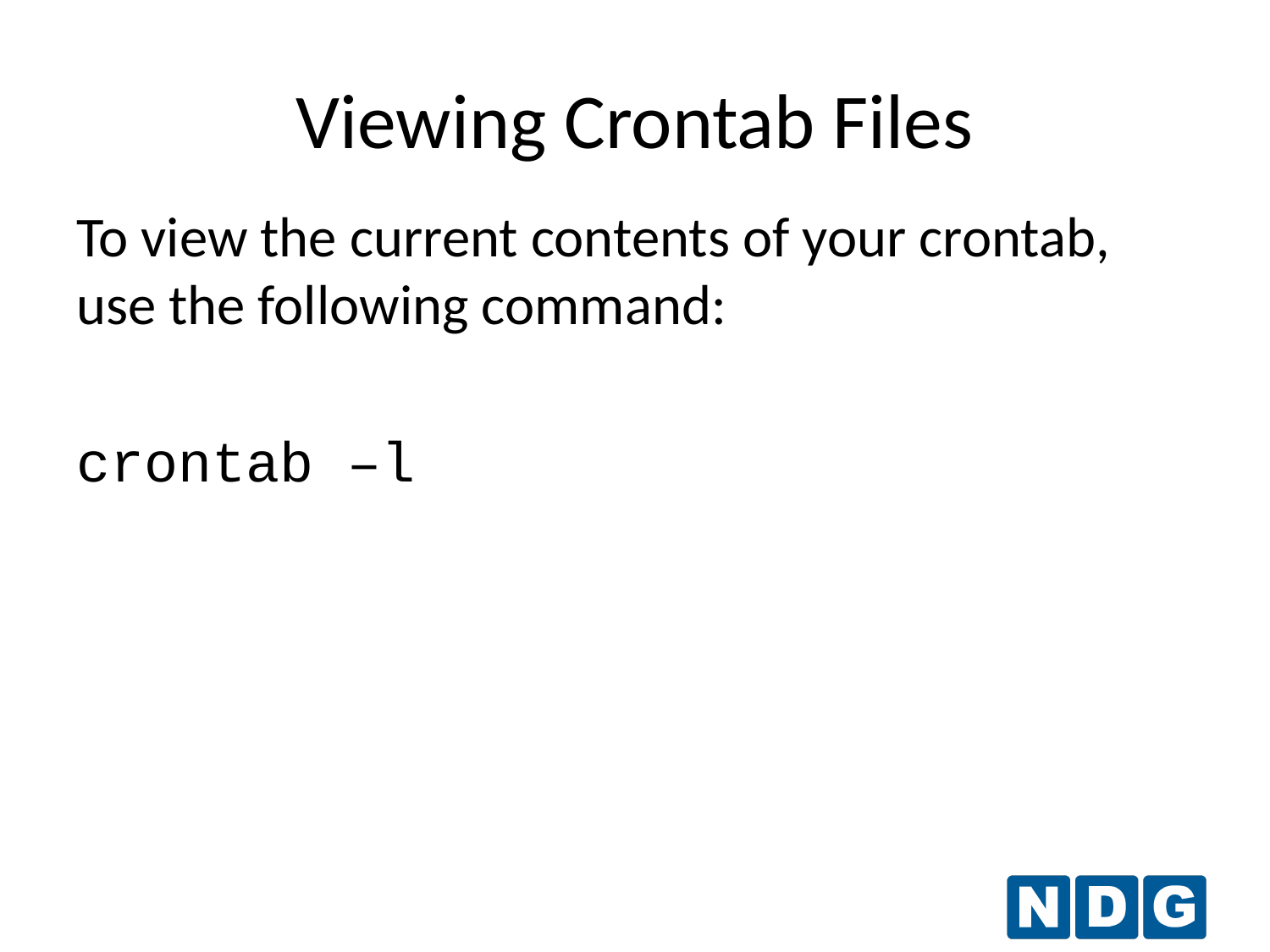

Viewing Crontab Files
To view the current contents of your crontab, use the following command:

crontab –l